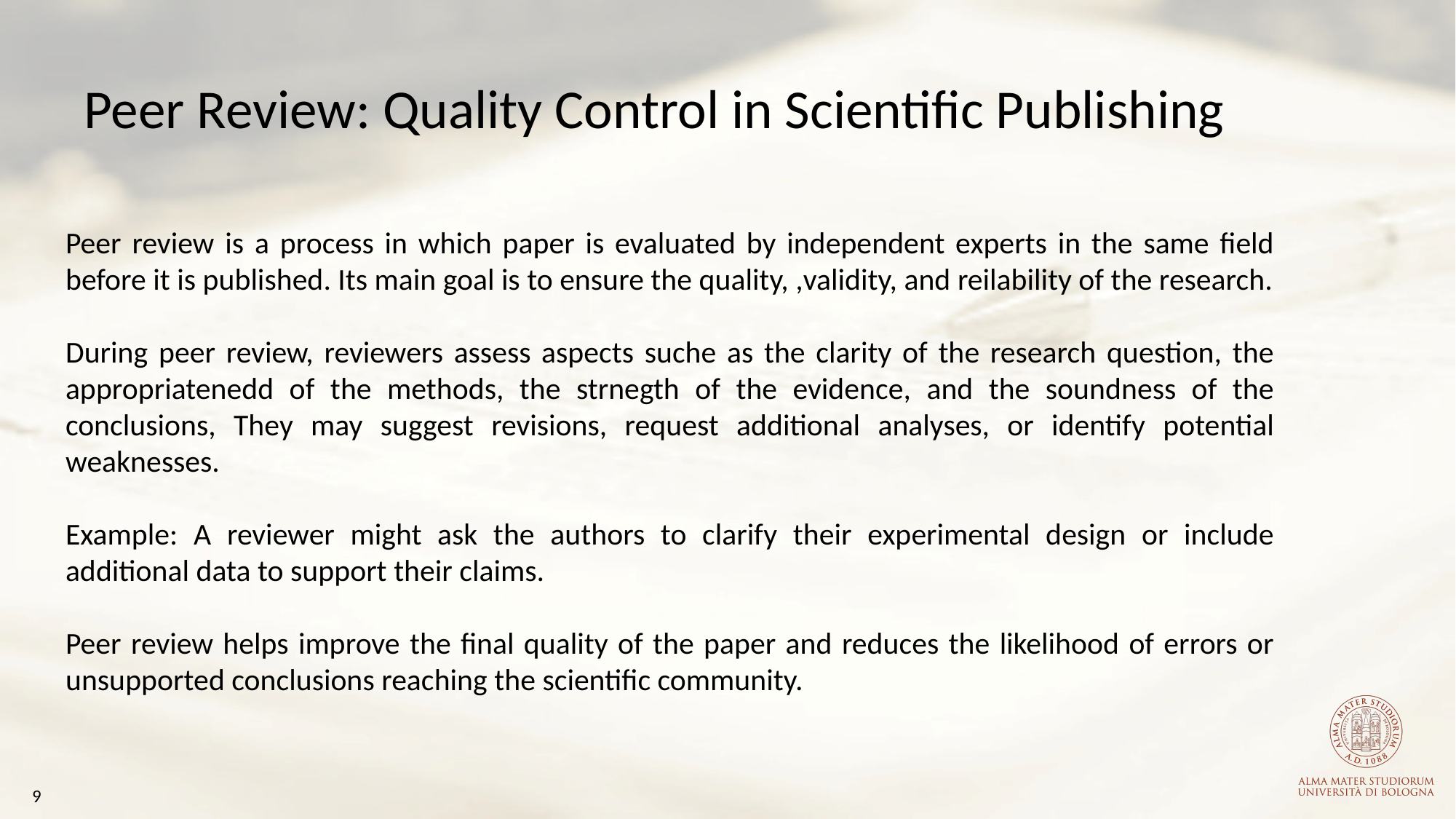

Peer Review: Quality Control in Scientific Publishing
Peer review is a process in which paper is evaluated by independent experts in the same field before it is published. Its main goal is to ensure the quality, ,validity, and reilability of the research.

During peer review, reviewers assess aspects suche as the clarity of the research question, the appropriatenedd of the methods, the strnegth of the evidence, and the soundness of the conclusions, They may suggest revisions, request additional analyses, or identify potential weaknesses.

Example: A reviewer might ask the authors to clarify their experimental design or include additional data to support their claims.

Peer review helps improve the final quality of the paper and reduces the likelihood of errors or unsupported conclusions reaching the scientific community.